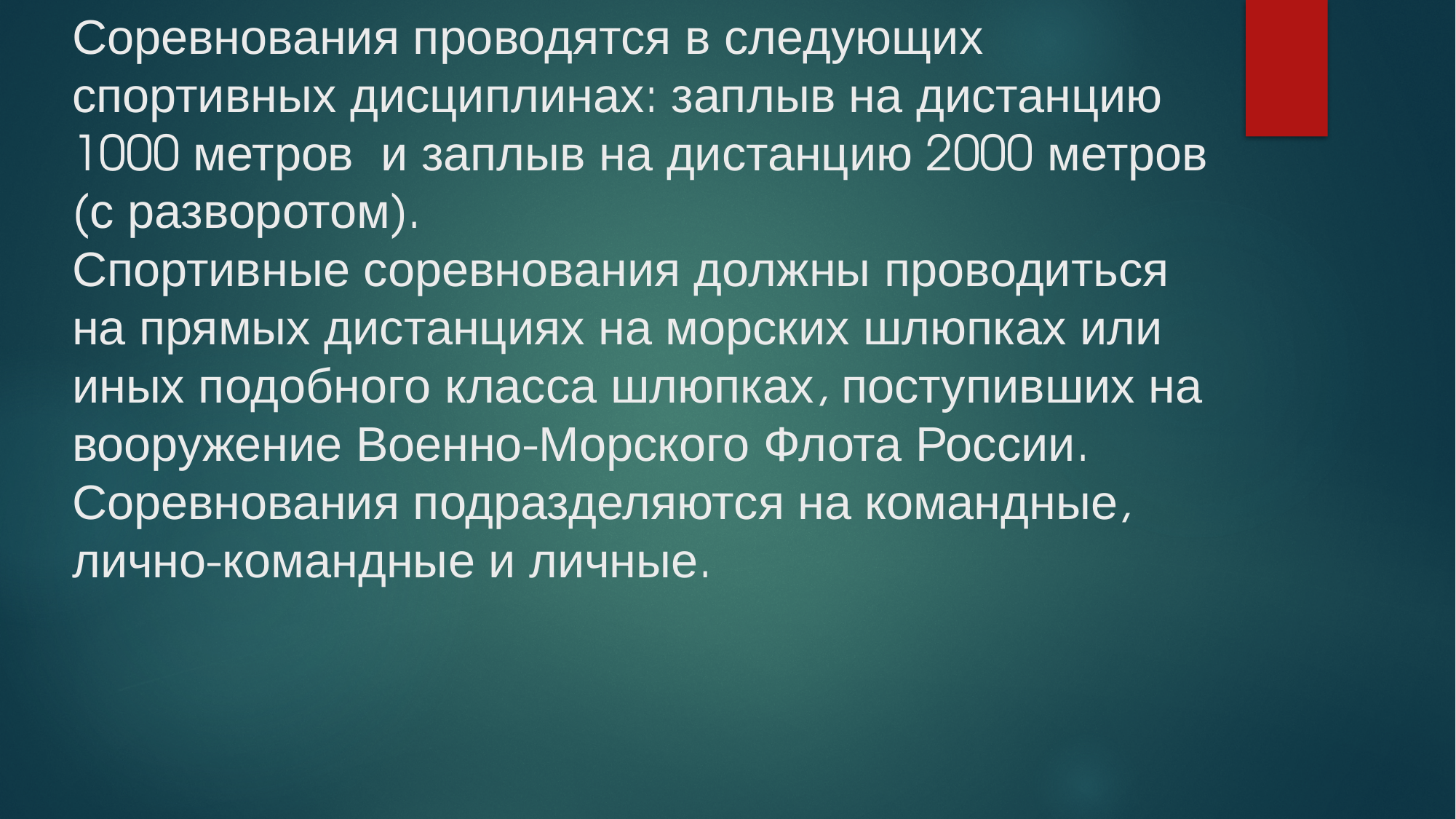

# Соревнования проводятся в следующих спортивных дисциплинах: заплыв на дистанцию 1000 метров  и заплыв на дистанцию 2000 метров (с разворотом).  Спортивные соревнования должны проводиться на прямых дистанциях на морских шлюпках или иных подобного класса шлюпках, поступивших на вооружение Военно-Морского Флота России. Соревнования подразделяются на командные, лично-командные и личные.